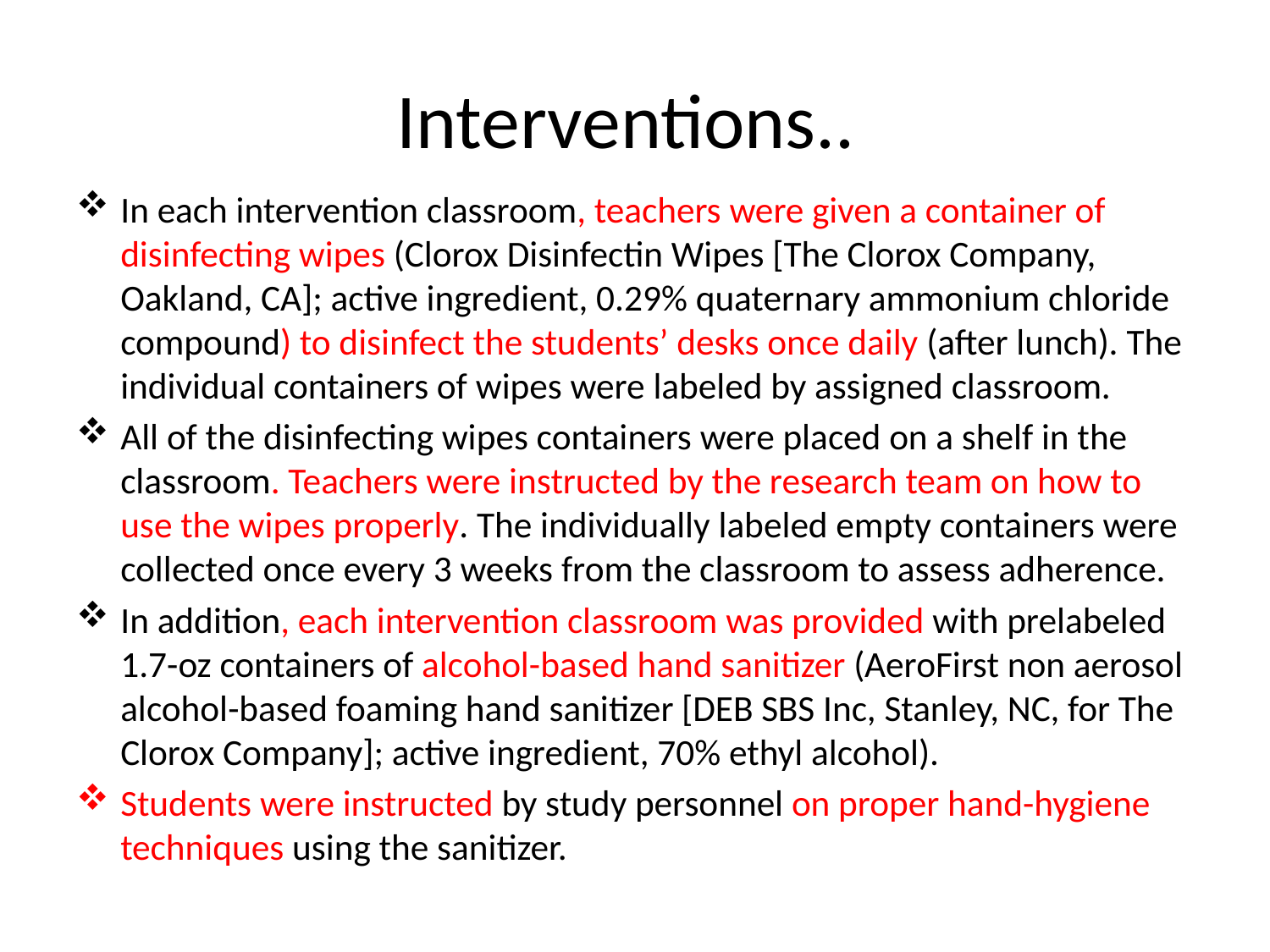

# Interventions..
In each intervention classroom, teachers were given a container of disinfecting wipes (Clorox Disinfectin Wipes [The Clorox Company, Oakland, CA]; active ingredient, 0.29% quaternary ammonium chloride compound) to disinfect the students’ desks once daily (after lunch). The individual containers of wipes were labeled by assigned classroom.
All of the disinfecting wipes containers were placed on a shelf in the classroom. Teachers were instructed by the research team on how to use the wipes properly. The individually labeled empty containers were collected once every 3 weeks from the classroom to assess adherence.
In addition, each intervention classroom was provided with prelabeled 1.7-oz containers of alcohol-based hand sanitizer (AeroFirst non aerosol alcohol-based foaming hand sanitizer [DEB SBS Inc, Stanley, NC, for The Clorox Company]; active ingredient, 70% ethyl alcohol).
Students were instructed by study personnel on proper hand-hygiene techniques using the sanitizer.